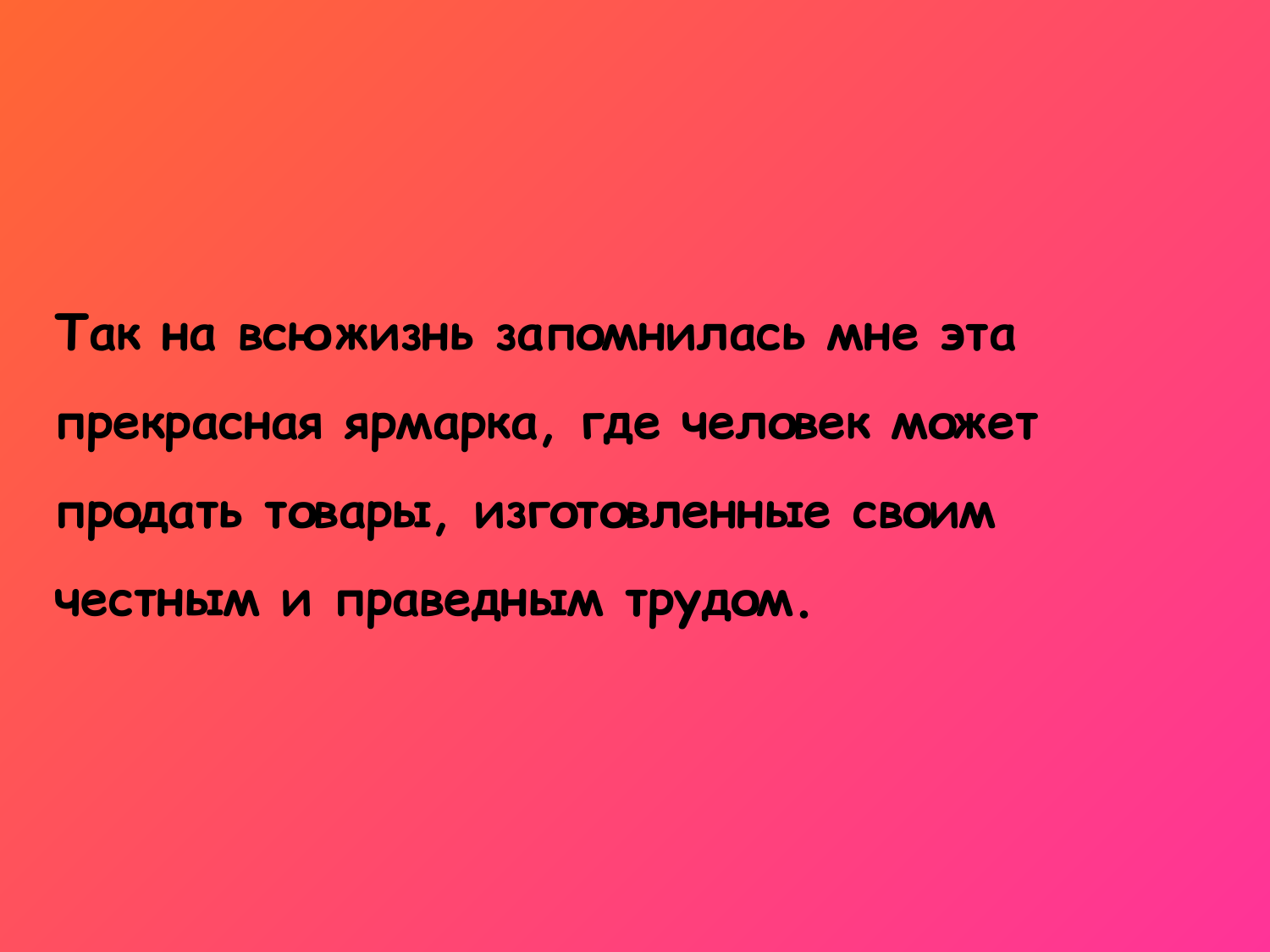

#
Так на всю жизнь запомнилась мне эта прекрасная ярмарка, где человек может продать товары, изготовленные своим честным и праведным трудом.